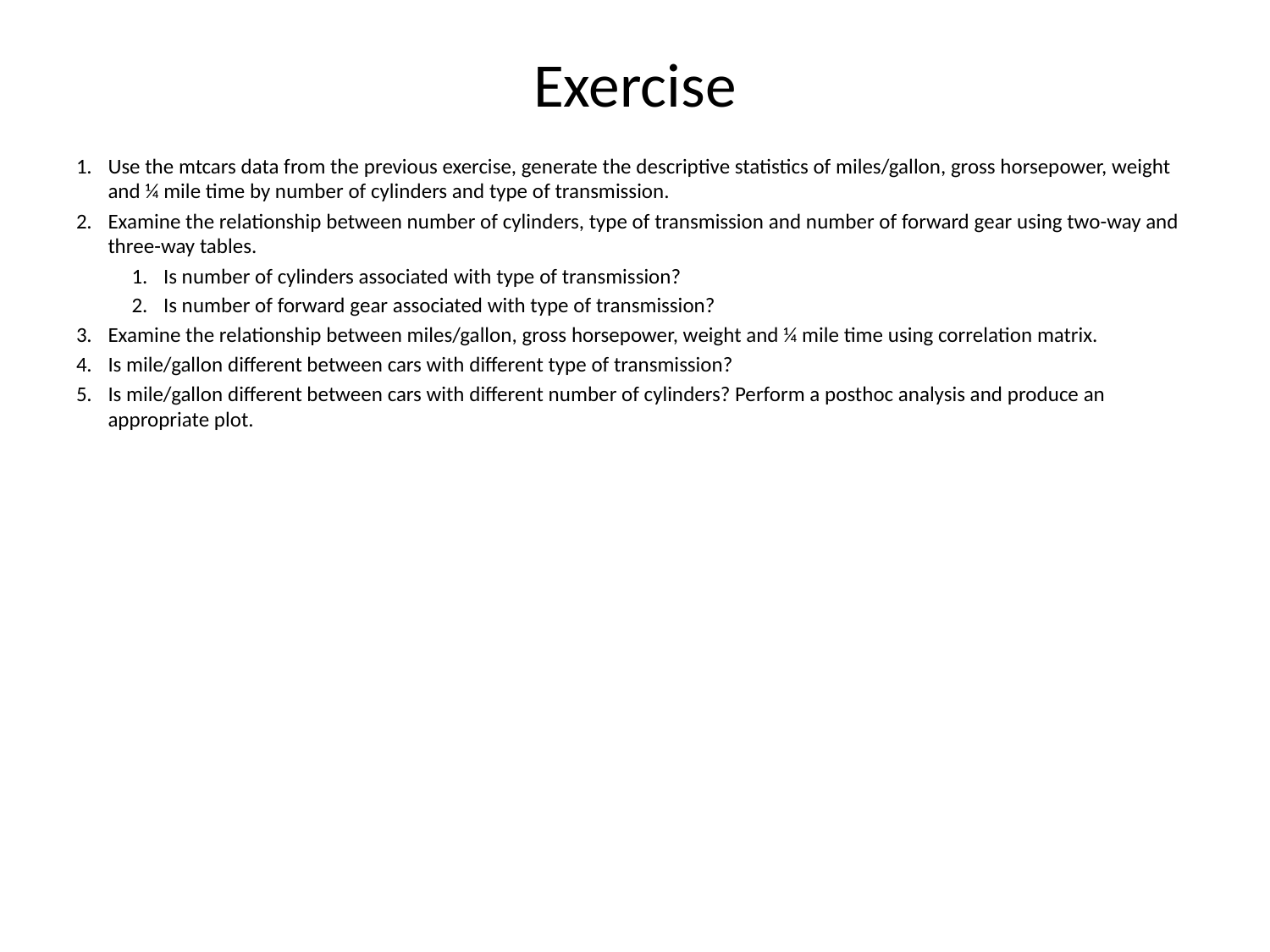

# Exercise
Use the mtcars data from the previous exercise, generate the descriptive statistics of miles/gallon, gross horsepower, weight and ¼ mile time by number of cylinders and type of transmission.
Examine the relationship between number of cylinders, type of transmission and number of forward gear using two-way and three-way tables.
Is number of cylinders associated with type of transmission?
Is number of forward gear associated with type of transmission?
Examine the relationship between miles/gallon, gross horsepower, weight and ¼ mile time using correlation matrix.
Is mile/gallon different between cars with different type of transmission?
Is mile/gallon different between cars with different number of cylinders? Perform a posthoc analysis and produce an appropriate plot.